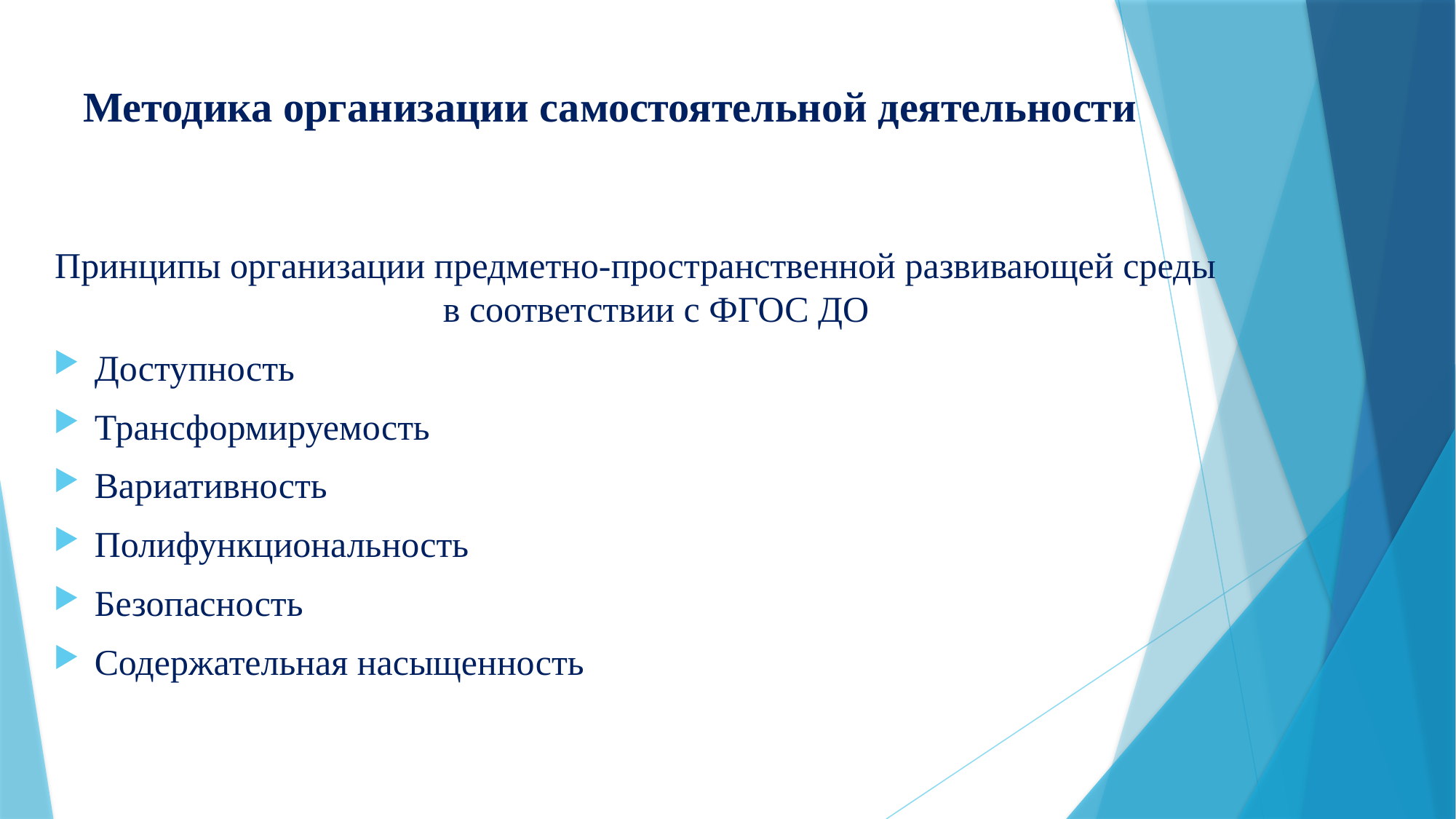

# Методика организации самостоятельной деятельности

Принципы организации предметно-пространственной развивающей среды в соответствии с ФГОС ДО
Доступность
Трансформируемость
Вариативность
Полифункциональность
Безопасность
Содержательная насыщенность